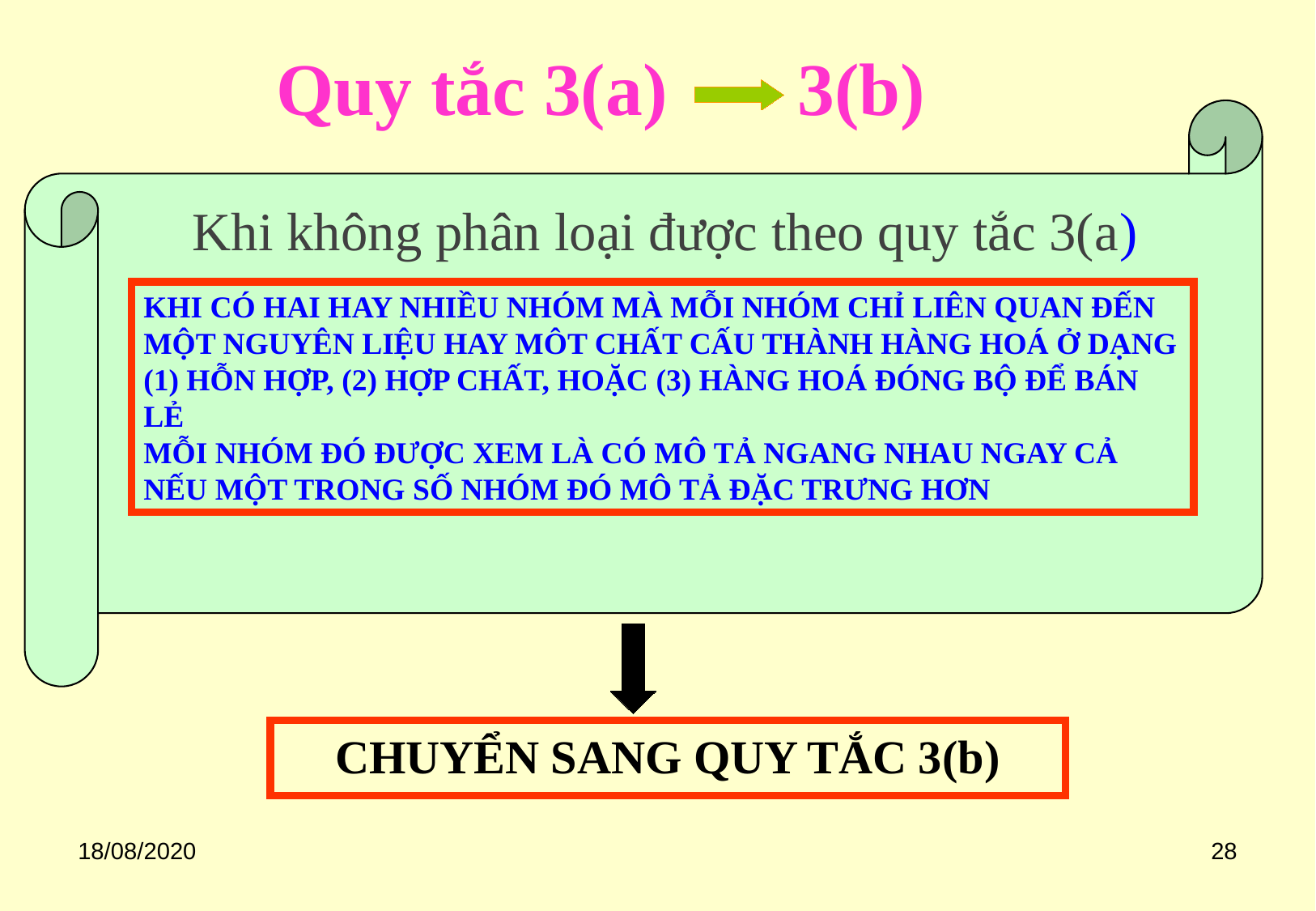

Quy tắc 3(a)       3(b)

Khi không phân loại được theo quy tắc 3(a)
KHI CÓ HAI HAY NHIỀU NHÓM MÀ MỖI NHÓM CHỈ LIÊN QUAN ĐẾN MỘT NGUYÊN LIỆU HAY MÔT CHẤT CẤU THÀNH HÀNG HOÁ Ở DẠNG (1) HỖN HỢP, (2) HỢP CHẤT, HOẶC (3) HÀNG HOÁ ĐÓNG BỘ ĐỂ BÁN LẺ
MỖI NHÓM ĐÓ ĐƯỢC XEM LÀ CÓ MÔ TẢ NGANG NHAU NGAY CẢ NẾU MỘT TRONG SỐ NHÓM ĐÓ MÔ TẢ ĐẶC TRƯNG HƠN

CHUYỂN SANG QUY TẮC 3(b)
18/08/2020
28